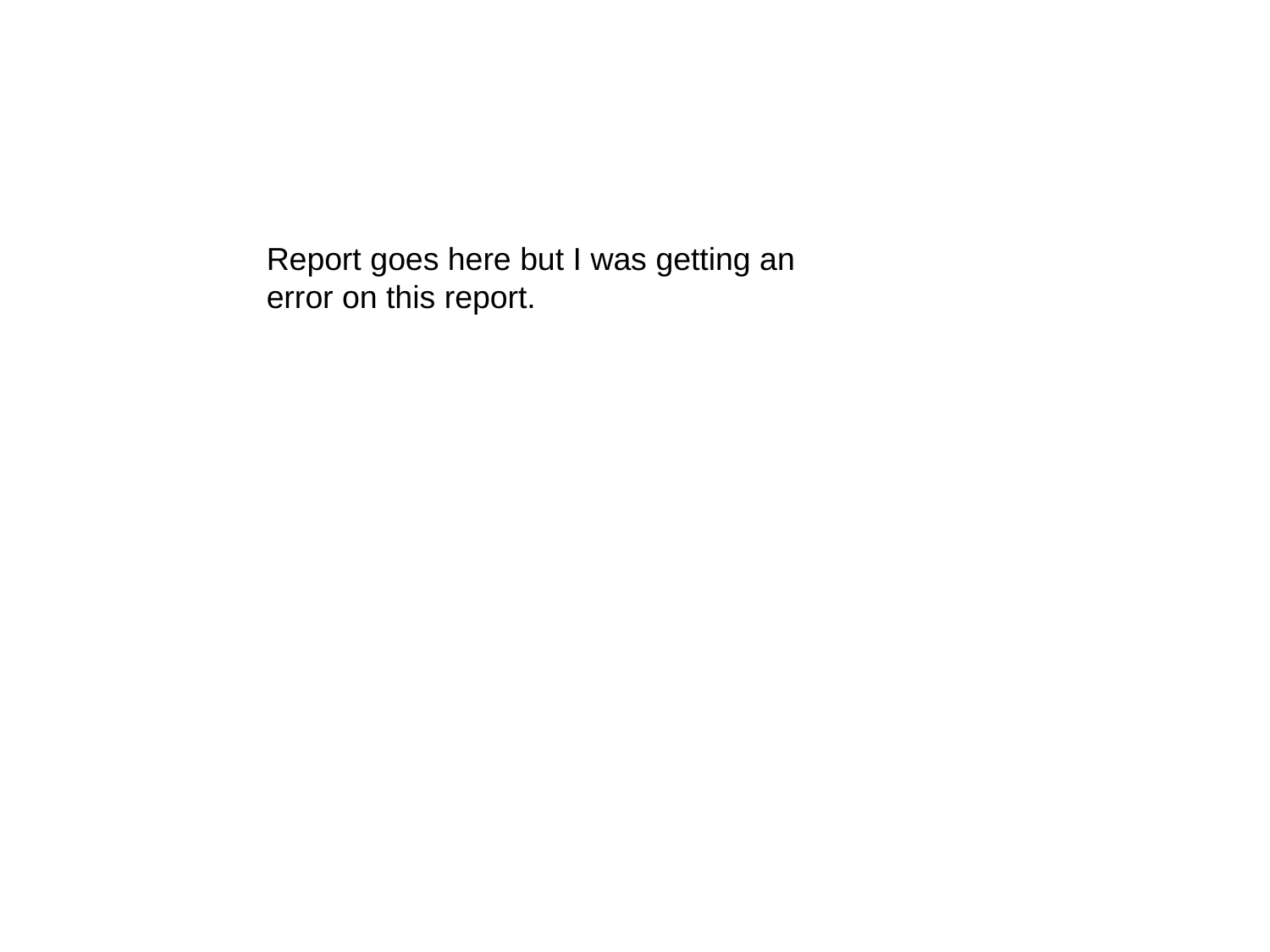

Range of Days
Report goes here but I was getting an error on this report.